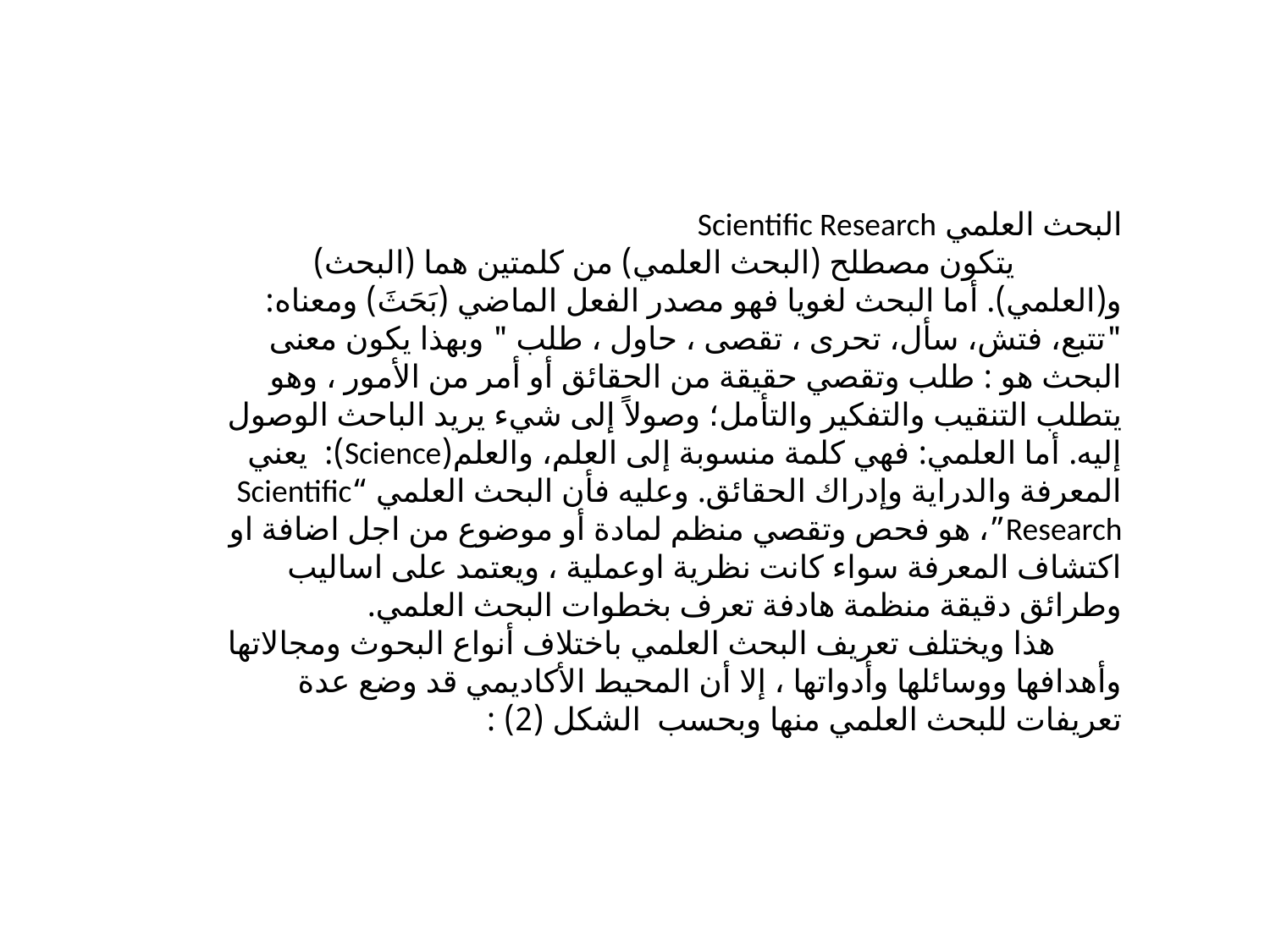

3.

البحث العلمي Scientific Research
             يتكون مصطلح (البحث العلمي) من كلمتين هما (البحث) و(العلمي). أما البحث لغويا فهو مصدر الفعل الماضي (بَحَثَ) ومعناه: "تتبع، فتش، سأل، تحرى ، تقصى ، حاول ، طلب " وبهذا يكون معنى البحث هو : طلب وتقصي حقيقة من الحقائق أو أمر من الأمور ، وهو يتطلب التنقيب والتفكير والتأمل؛ وصولاً إلى شيء يريد الباحث الوصول إليه. أما العلمي: فهي كلمة منسوبة إلى العلم، والعلم(Science):  يعني المعرفة والدراية وإدراك الحقائق. وعليه فأن البحث العلمي “Scientific Research”، هو فحص وتقصي منظم لمادة أو موضوع من اجل اضافة او اكتشاف المعرفة سواء كانت نظرية اوعملية ، ويعتمد على اساليب وطرائق دقيقة منظمة هادفة تعرف بخطوات البحث العلمي.
        هذا ويختلف تعريف البحث العلمي باختلاف أنواع البحوث ومجالاتها وأهدافها ووسائلها وأدواتها ، إلا أن المحيط الأكاديمي قد وضع عدة تعريفات للبحث العلمي منها وبحسب  الشكل (2) :